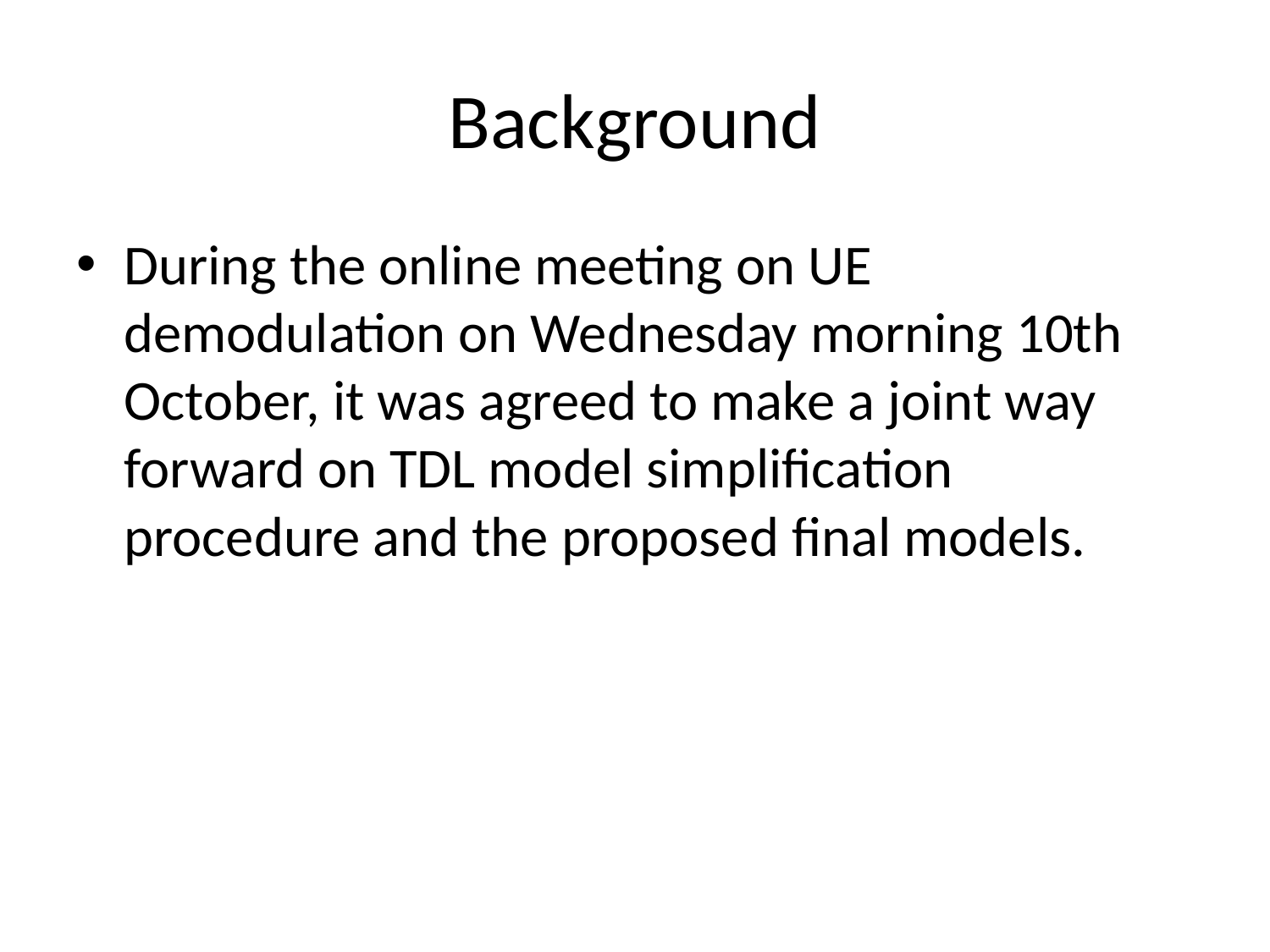

# Background
During the online meeting on UE demodulation on Wednesday morning 10th October, it was agreed to make a joint way forward on TDL model simplification procedure and the proposed final models.